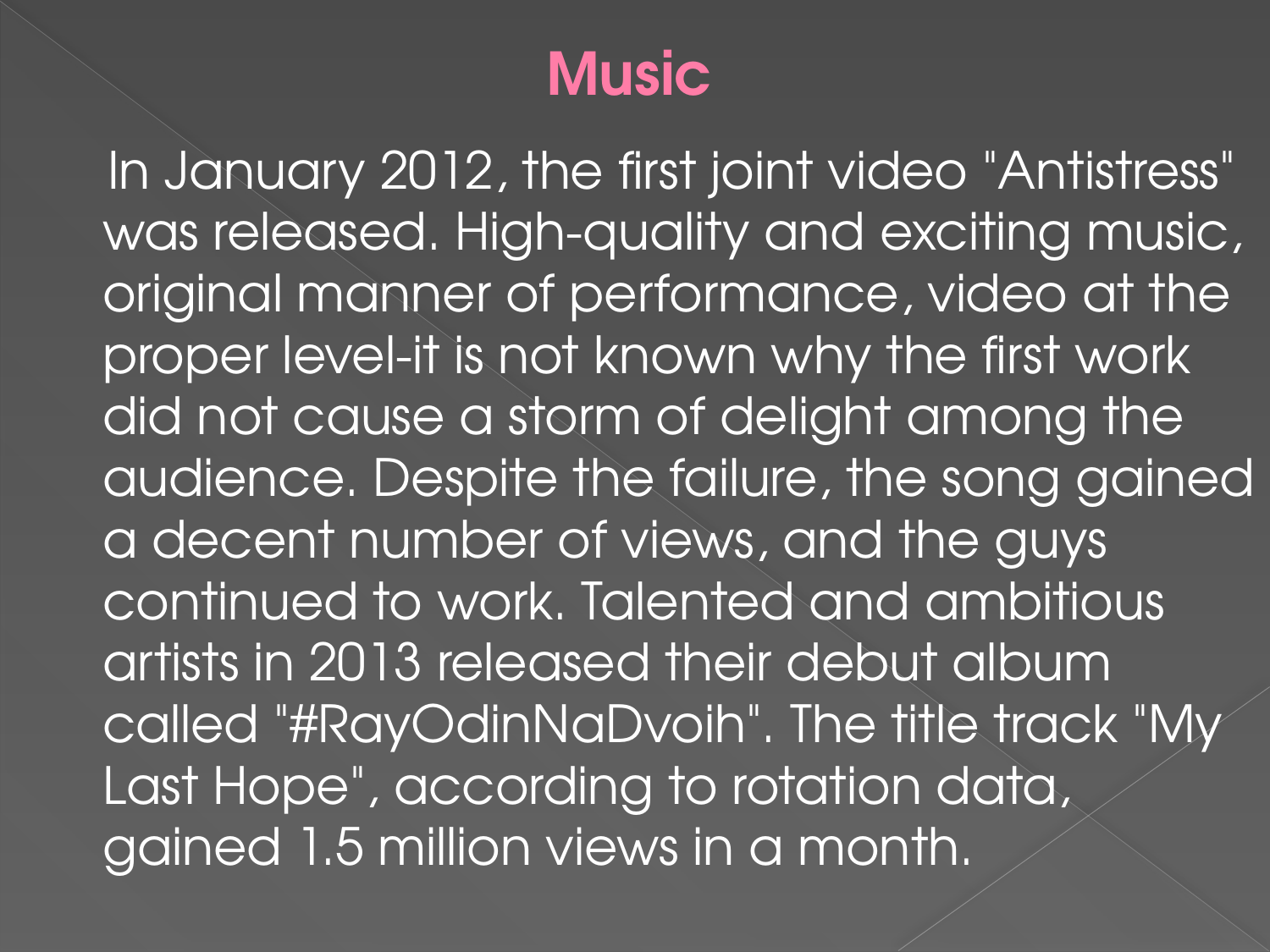

# Music

    In January 2012, the first joint video "Antistress" was released. High-quality and exciting music, original manner of performance, video at the proper level-it is not known why the first work did not cause a storm of delight among the audience. Despite the failure, the song gained a decent number of views, and the guys continued to work. Talented and ambitious artists in 2013 released their debut album called "#RayOdinNaDvoih". The title track "My Last Hope", according to rotation data, gained 1.5 million views in a month.